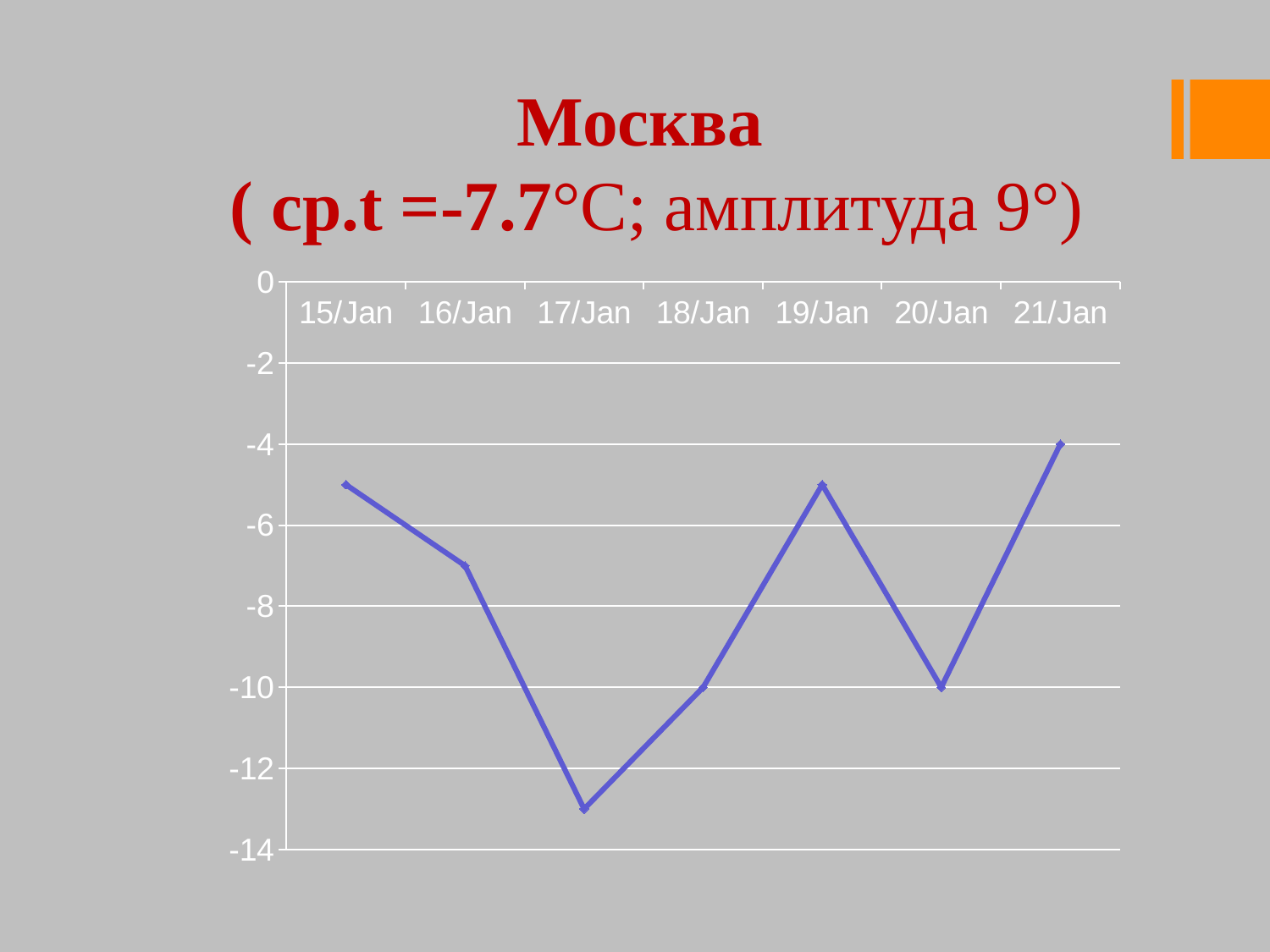

Москва
         ( ср.t =-7.7°C; амплитуда 9°)

### Chart

| Category |  |
|---|---|
| 42750 | -5.0 |
| 42751 | -7.0 |
| 42752 | -13.0 |
| 42753 | -10.0 |
| 42754 | -5.0 |
| 42755 | -10.0 |
| 42756 | -4.0 |